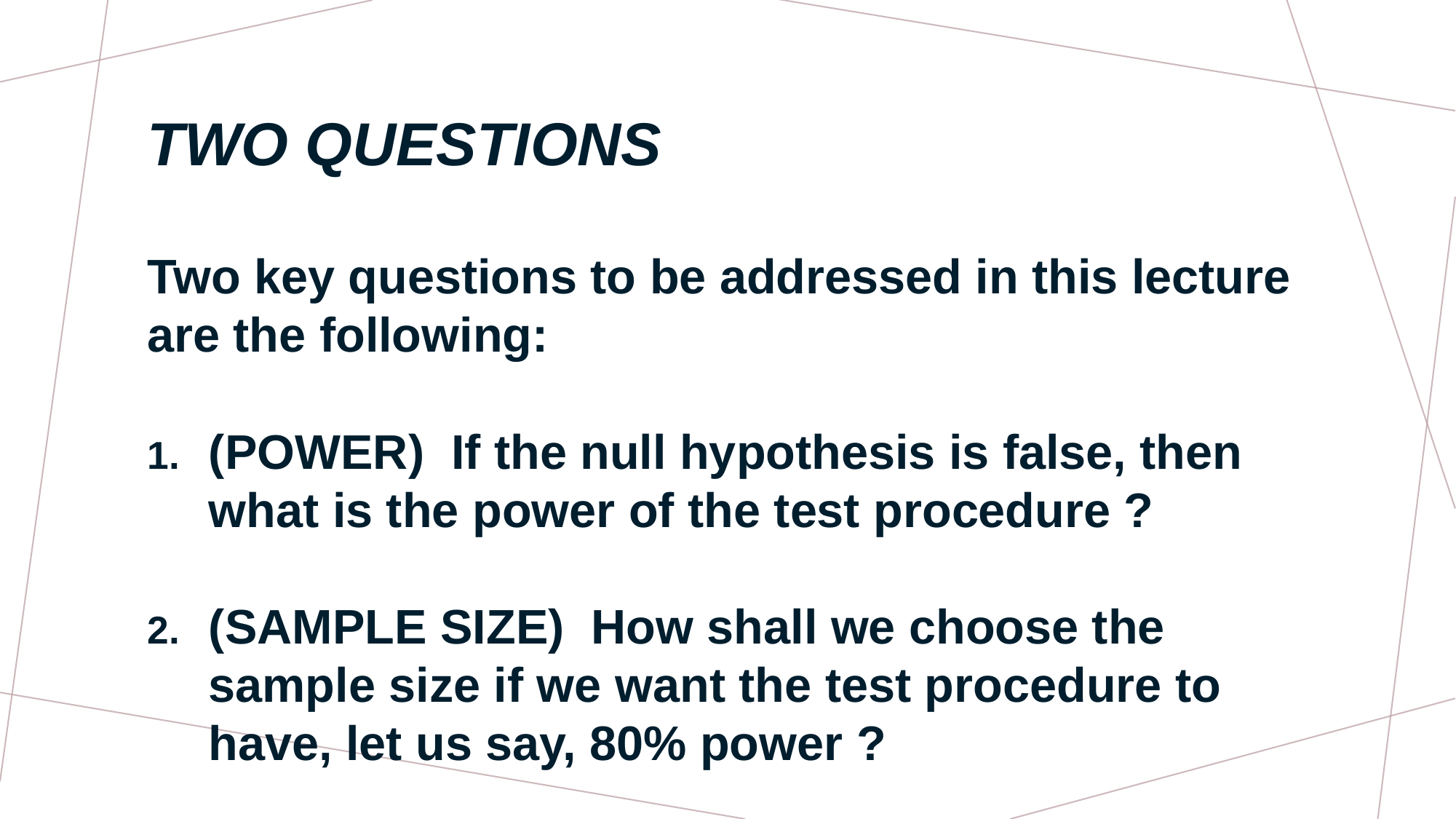

# TWO QUESTIONS
Two key questions to be addressed in this lecture are the following:

(POWER)  If the null hypothesis is false, then what is the power of the test procedure ?

(SAMPLE SIZE)  How shall we choose the sample size if we want the test procedure to have, let us say, 80% power ?